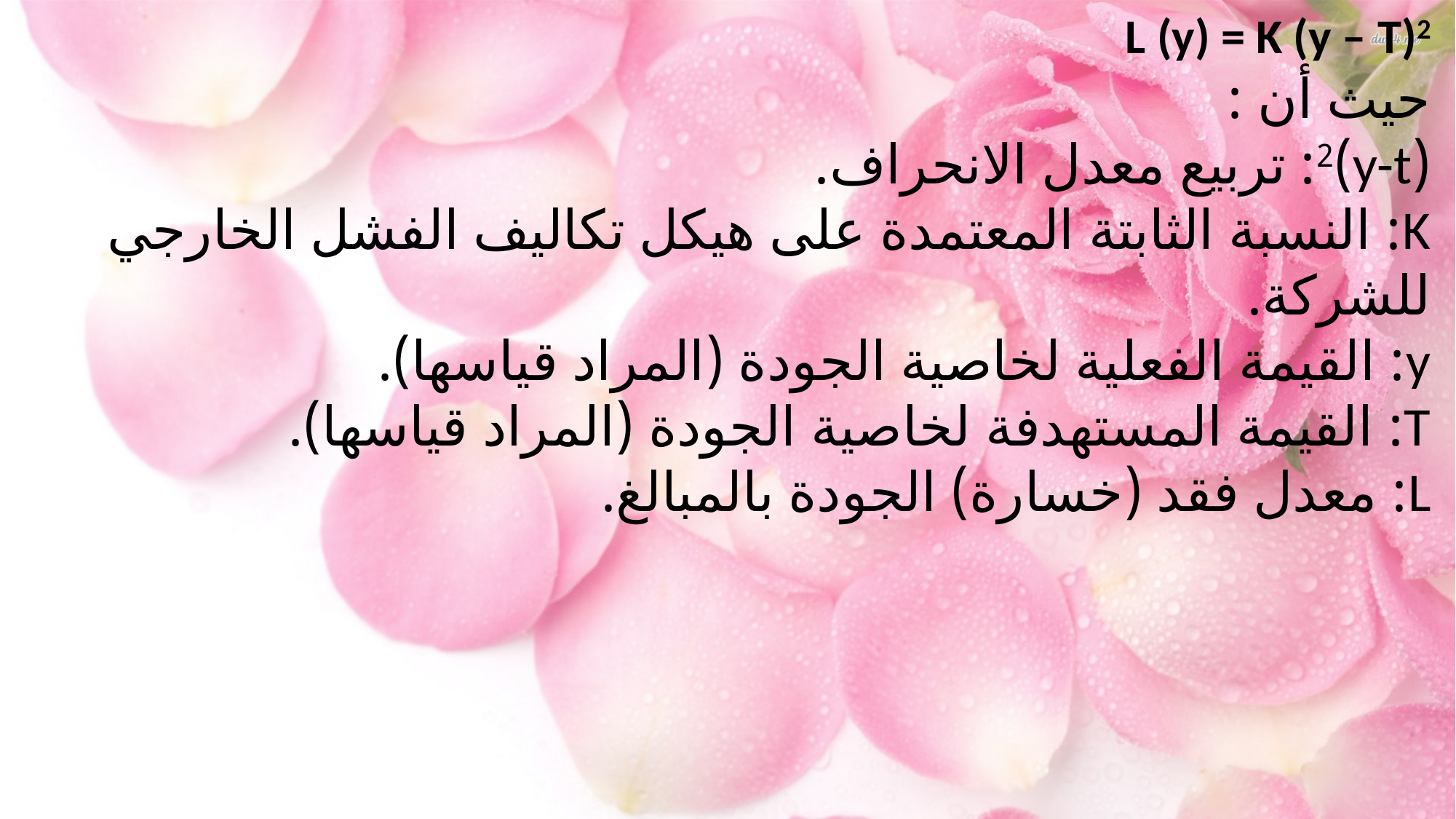

L (y) = K (y – T)2
حيث أن :
(y-t)2: تربيع معدل الانحراف.
K: النسبة الثابتة المعتمدة على هيكل تكاليف الفشل الخارجي للشركة.
y: القيمة الفعلية لخاصية الجودة (المراد قياسها).
T: القيمة المستهدفة لخاصية الجودة (المراد قياسها).
L: معدل فقد (خسارة) الجودة بالمبالغ.